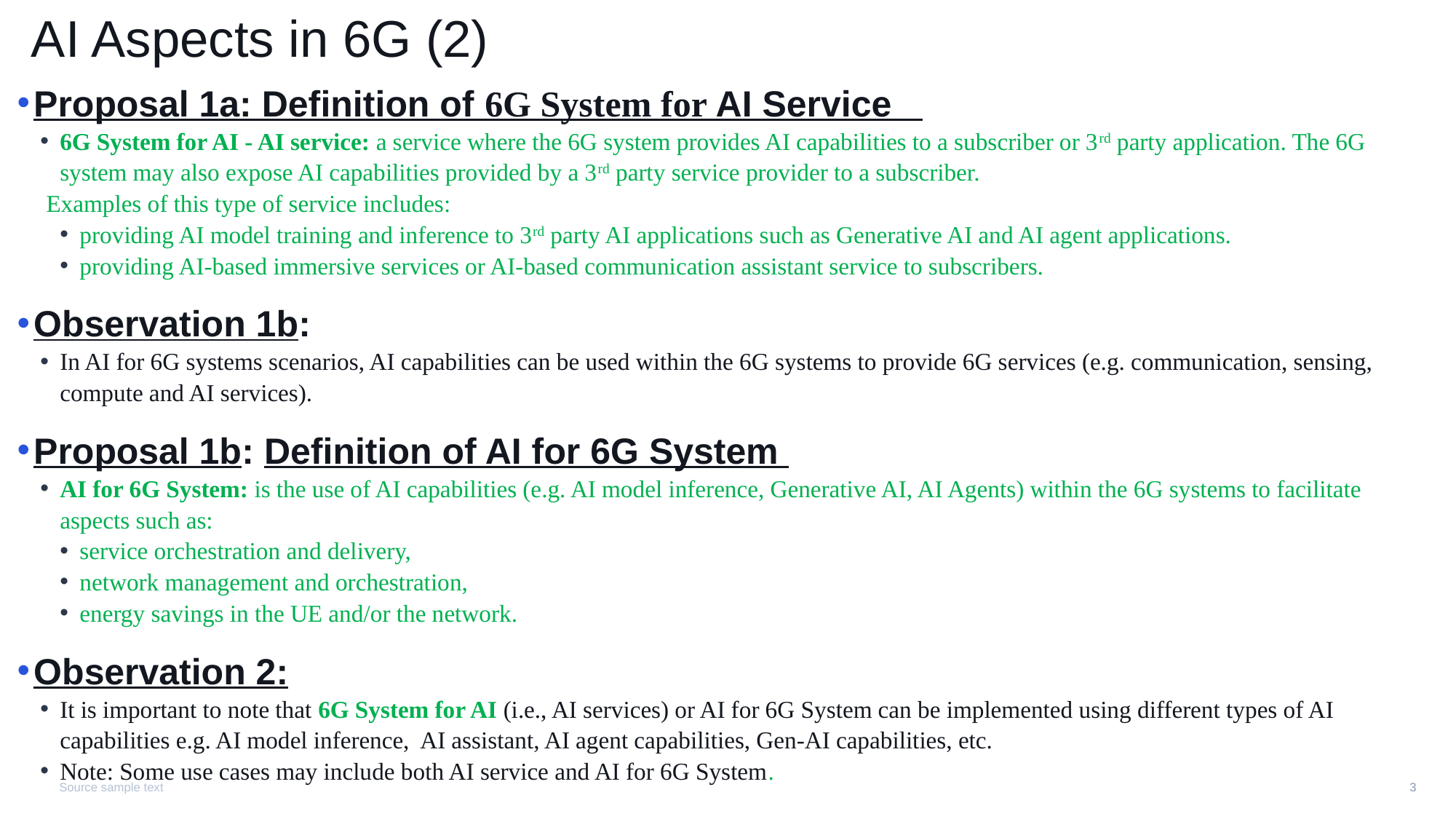

# AI Aspects in 6G (2)
Proposal 1a: Definition of 6G System for AI Service
6G System for AI - AI service: a service where the 6G system provides AI capabilities to a subscriber or 3rd party application. The 6G system may also expose AI capabilities provided by a 3rd party service provider to a subscriber.
 Examples of this type of service includes:
providing AI model training and inference to 3rd party AI applications such as Generative AI and AI agent applications.
providing AI-based immersive services or AI-based communication assistant service to subscribers.
Observation 1b:
In AI for 6G systems scenarios, AI capabilities can be used within the 6G systems to provide 6G services (e.g. communication, sensing, compute and AI services).
Proposal 1b: Definition of AI for 6G System
AI for 6G System: is the use of AI capabilities (e.g. AI model inference, Generative AI, AI Agents) within the 6G systems to facilitate aspects such as:
service orchestration and delivery,
network management and orchestration,
energy savings in the UE and/or the network.
Observation 2:
It is important to note that 6G System for AI (i.e., AI services) or AI for 6G System can be implemented using different types of AI capabilities e.g. AI model inference,  AI assistant, AI agent capabilities, Gen-AI capabilities, etc.
Note: Some use cases may include both AI service and AI for 6G System.

Source sample text